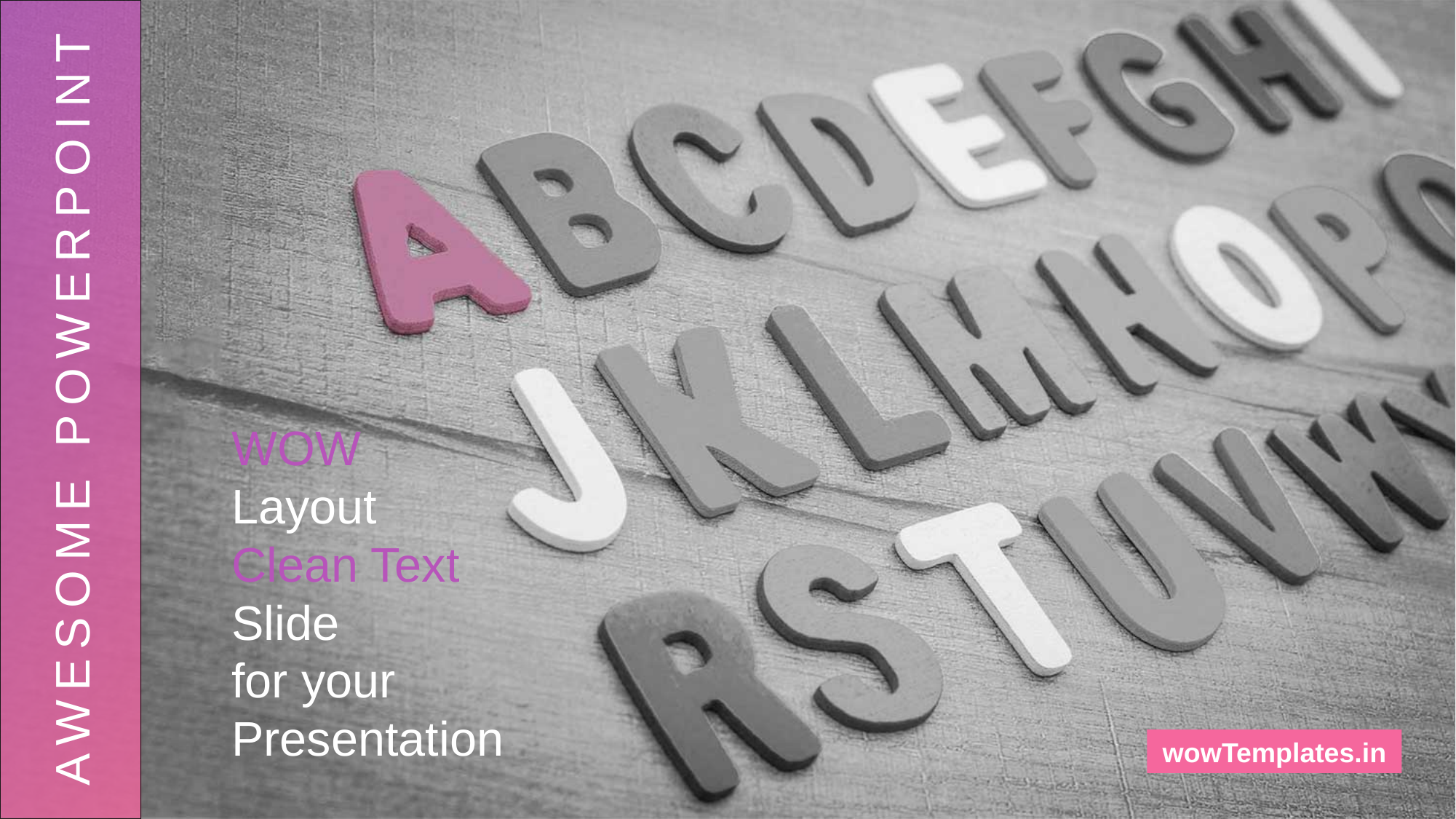

AWESOME POWERPOINT
WOW Layout
Clean Text Slide
for your Presentation
wowTemplates.in